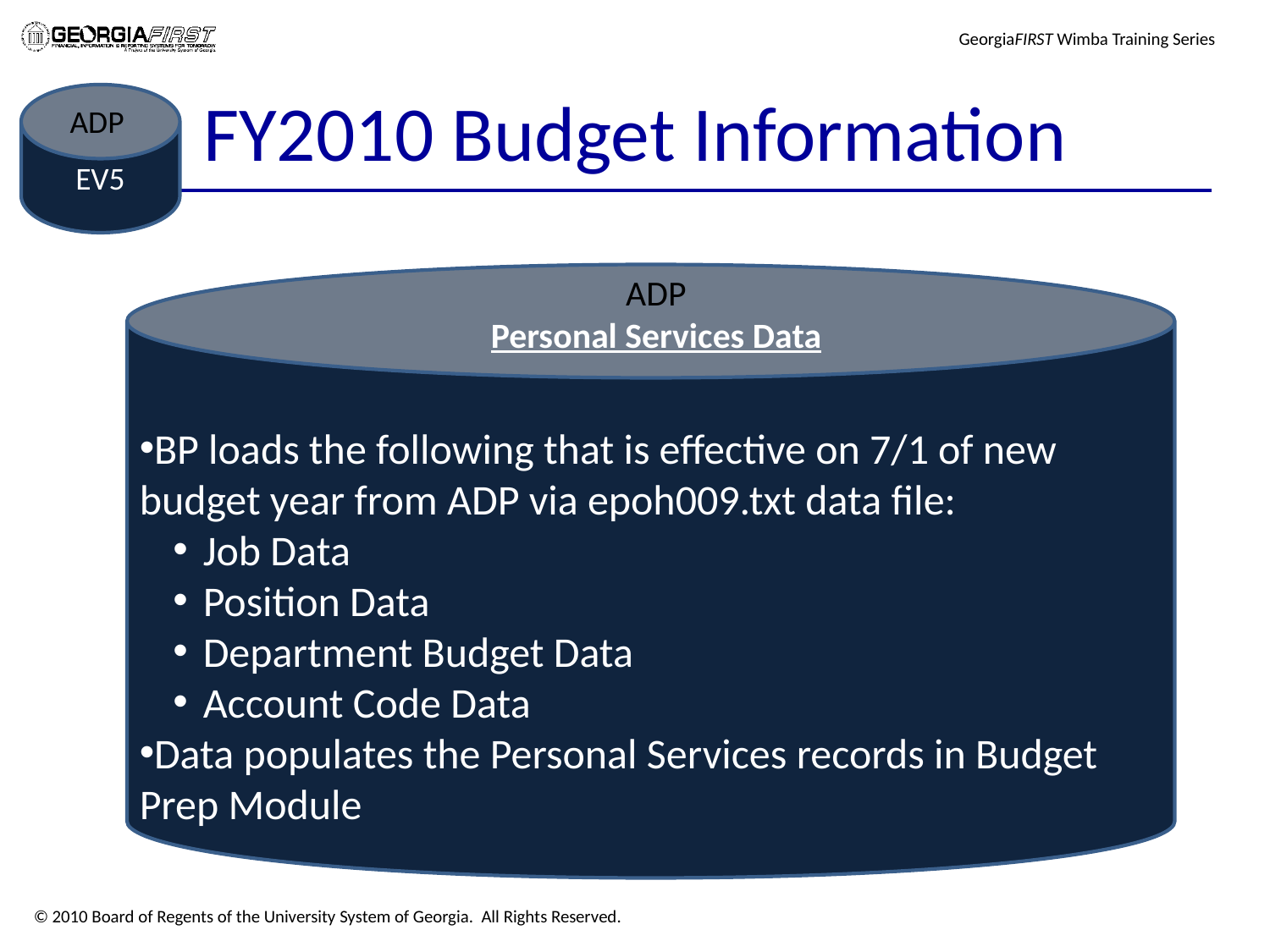

# FY2010 Budget Information
EV5
ADP

BP loads the following that is effective on 7/1 of new budget year from ADP via epoh009.txt data file:
Job Data
Position Data
Department Budget Data
Account Code Data
Data populates the Personal Services records in Budget Prep Module
ADP
Personal Services Data